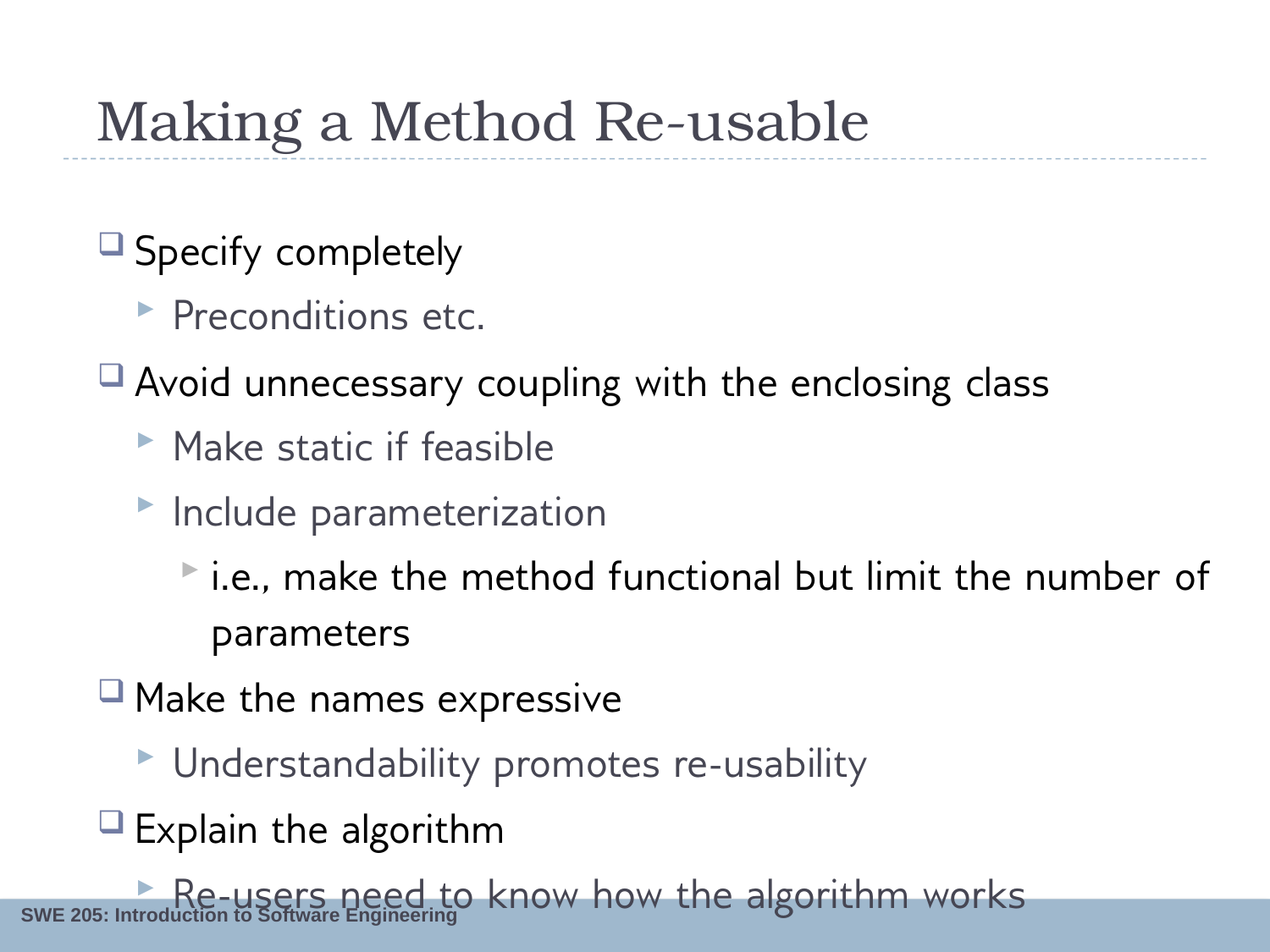

# Making a Method Re-usable
Specify completely
Preconditions etc.
Avoid unnecessary coupling with the enclosing class
Make static if feasible
Include parameterization
i.e., make the method functional but limit the number of parameters
Make the names expressive
Understandability promotes re-usability
Explain the algorithm
Re-users need to know how the algorithm works